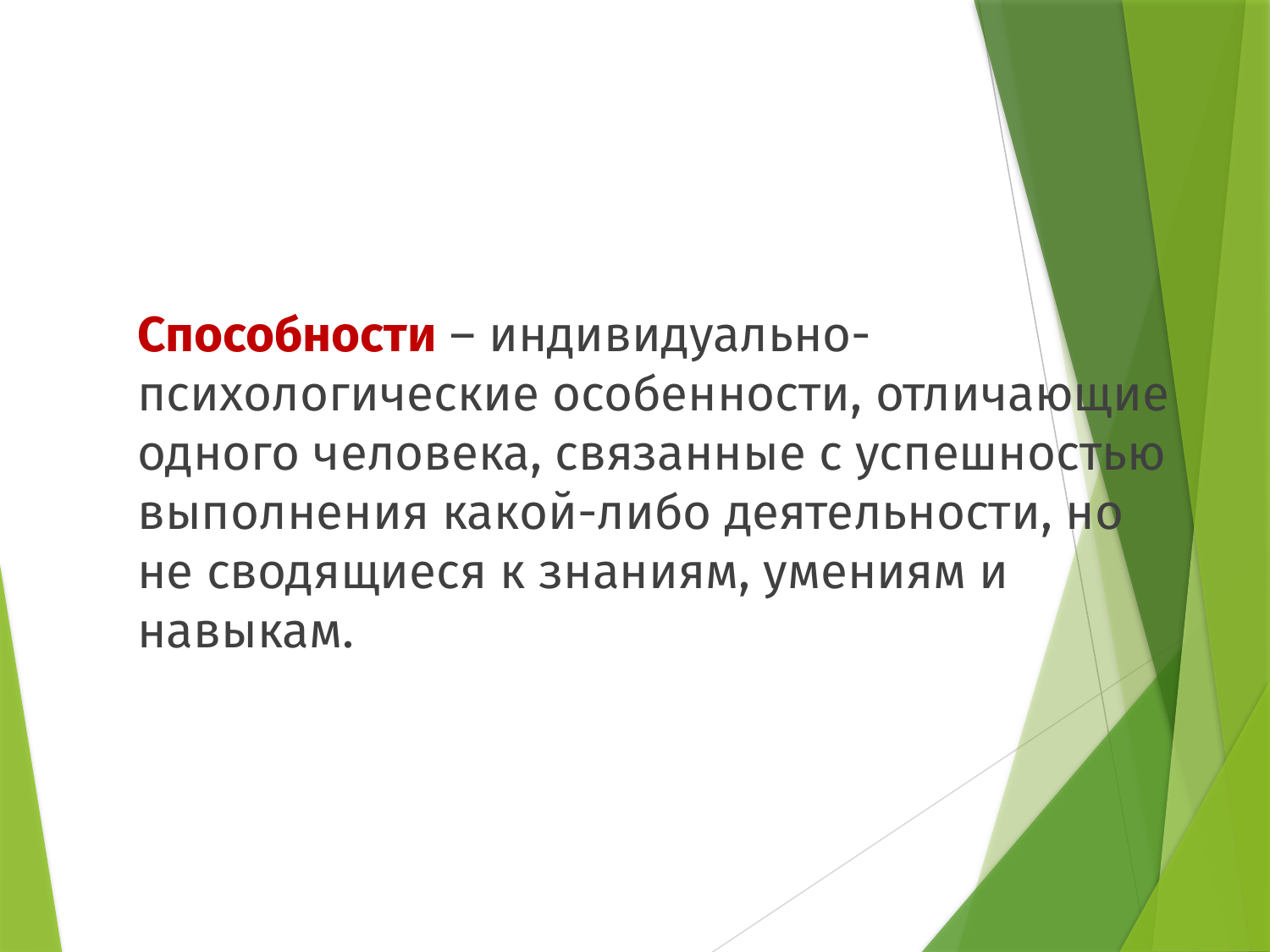

Способности – индивидуально-психологические особенности, отличающие одного человека, связанные с успешностью выполнения какой-либо деятельности, но не сводящиеся к знаниям, умениям и навыкам.